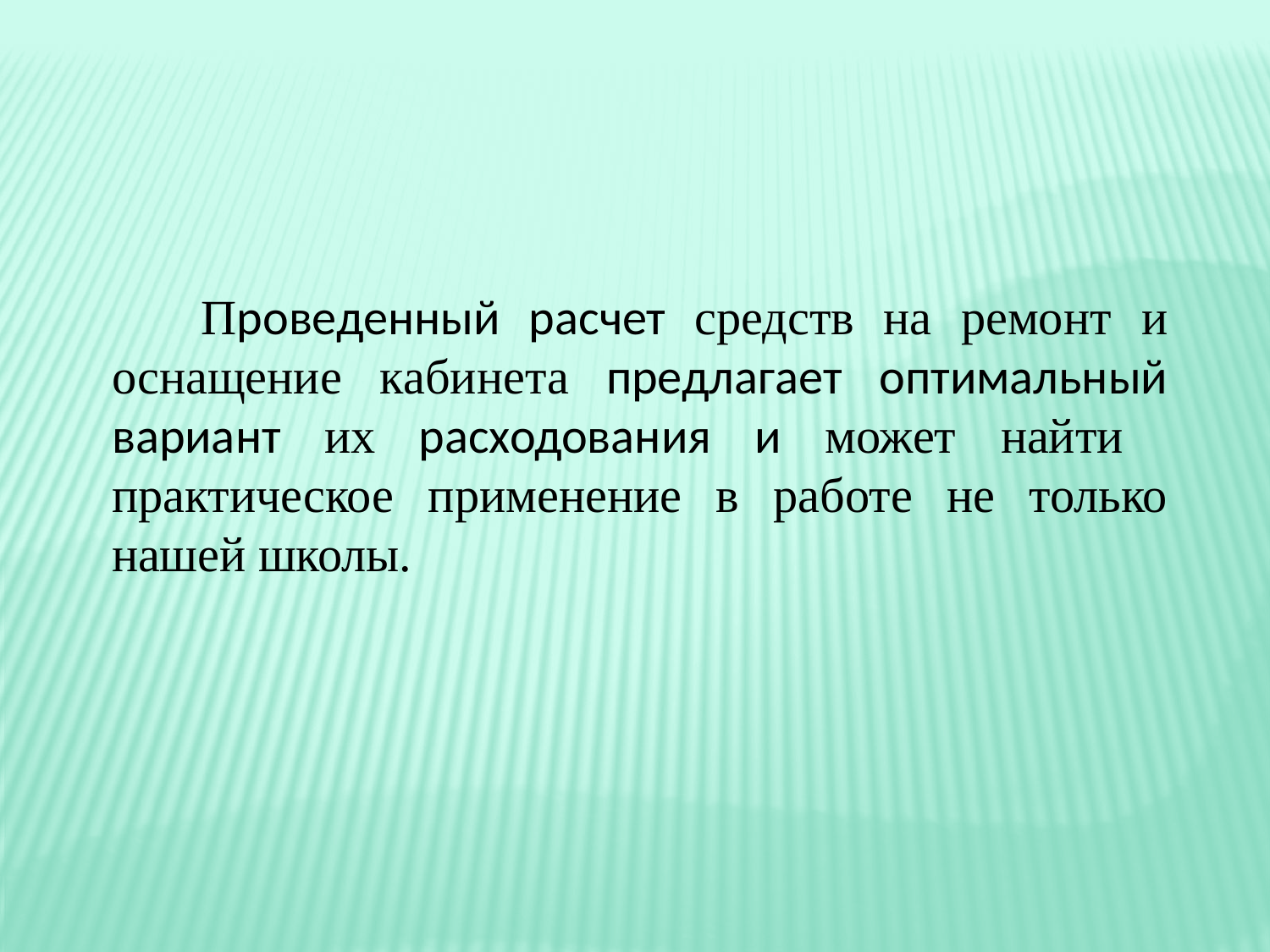

Проведенный расчет средств на ремонт и оснащение кабинета предлагает оптимальный вариант их расходования и может найти  практическое применение в работе не только нашей школы.